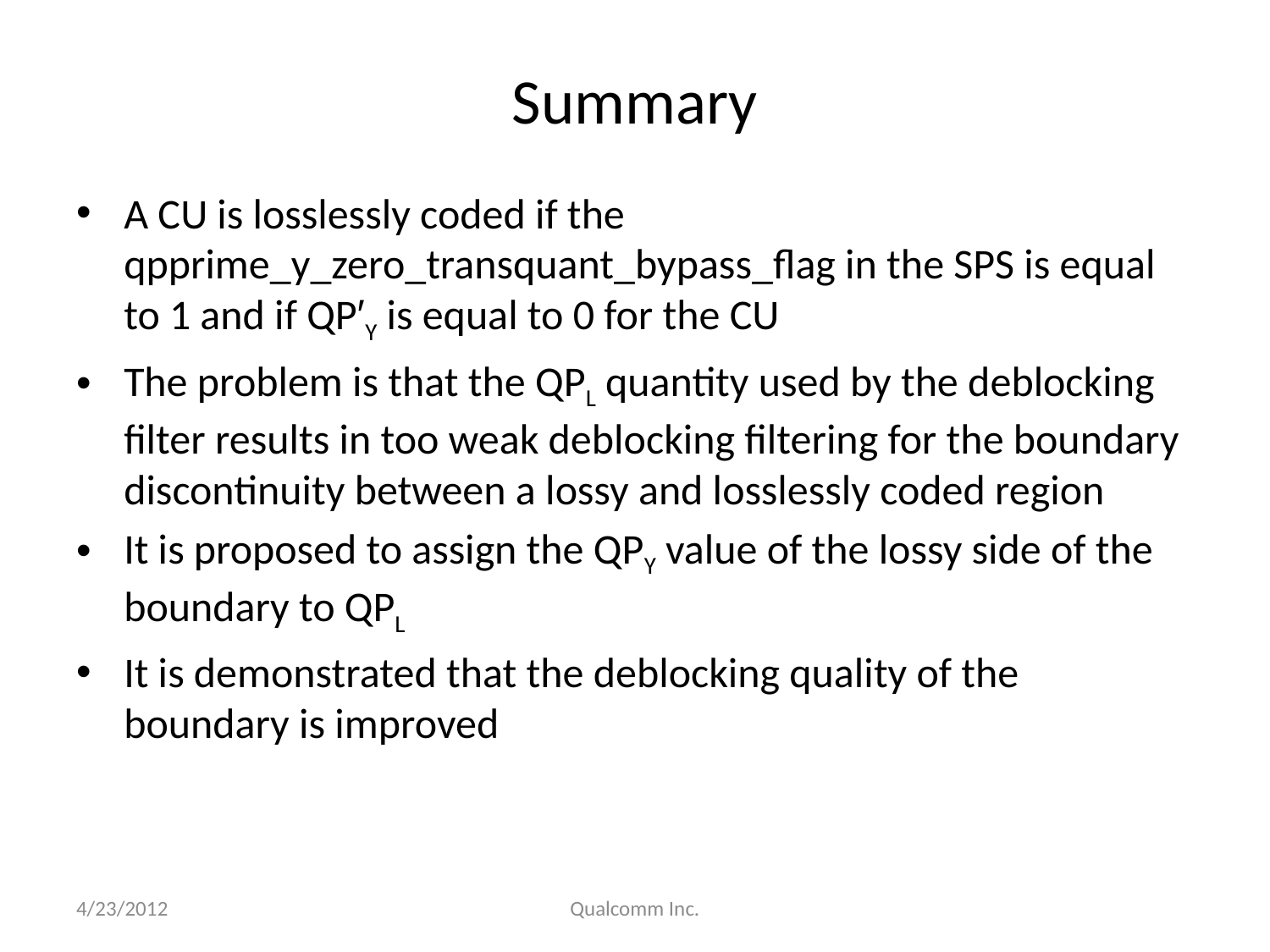

# Summary
A CU is losslessly coded if the qpprime_y_zero_transquant_bypass_flag in the SPS is equal to 1 and if QP′Y is equal to 0 for the CU
The problem is that the QPL quantity used by the deblocking filter results in too weak deblocking filtering for the boundary discontinuity between a lossy and losslessly coded region
It is proposed to assign the QPY value of the lossy side of the boundary to QPL
It is demonstrated that the deblocking quality of the boundary is improved
4/23/2012
Qualcomm Inc.